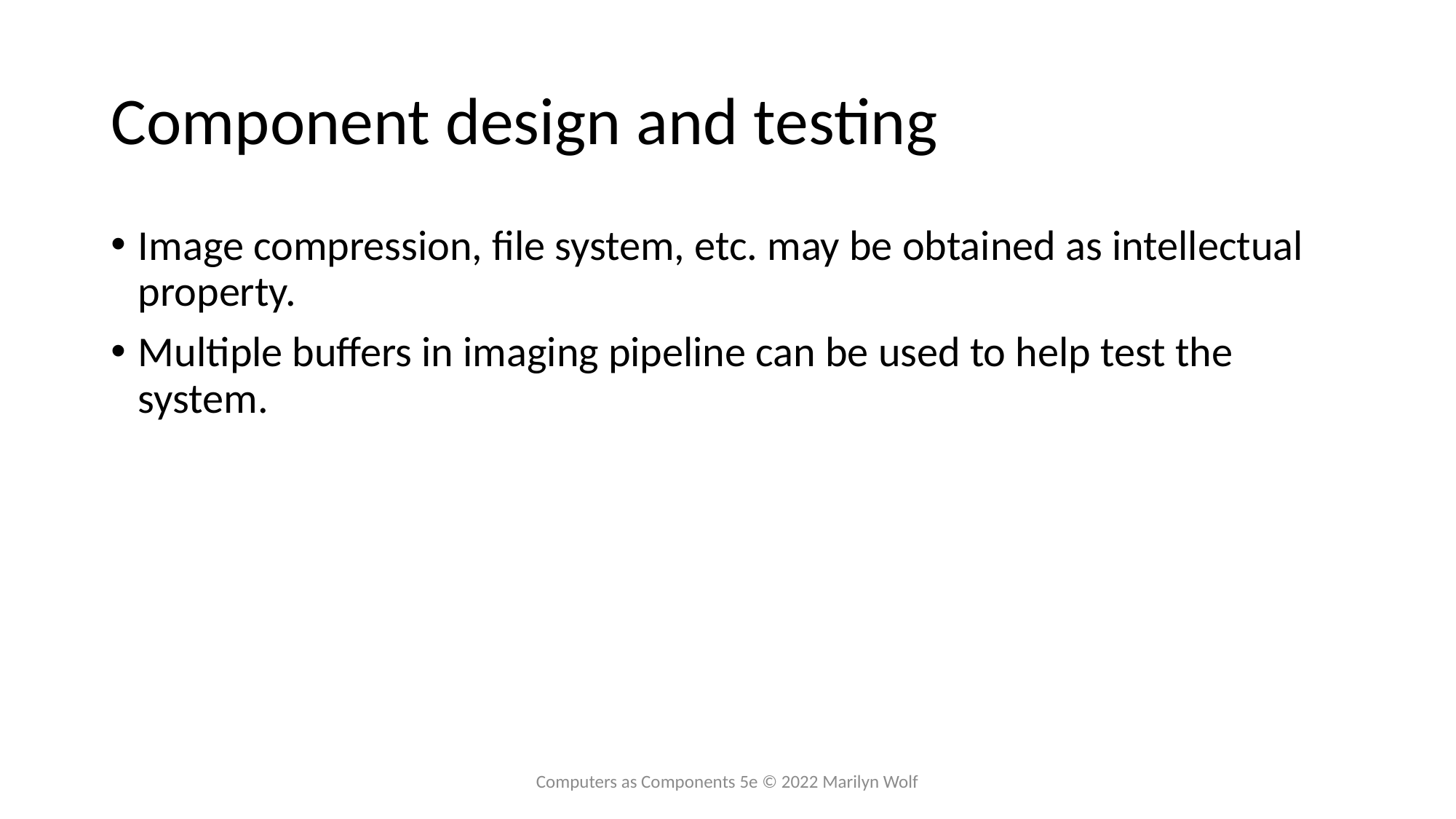

# Component design and testing
Image compression, file system, etc. may be obtained as intellectual property.
Multiple buffers in imaging pipeline can be used to help test the system.
Computers as Components 5e © 2022 Marilyn Wolf